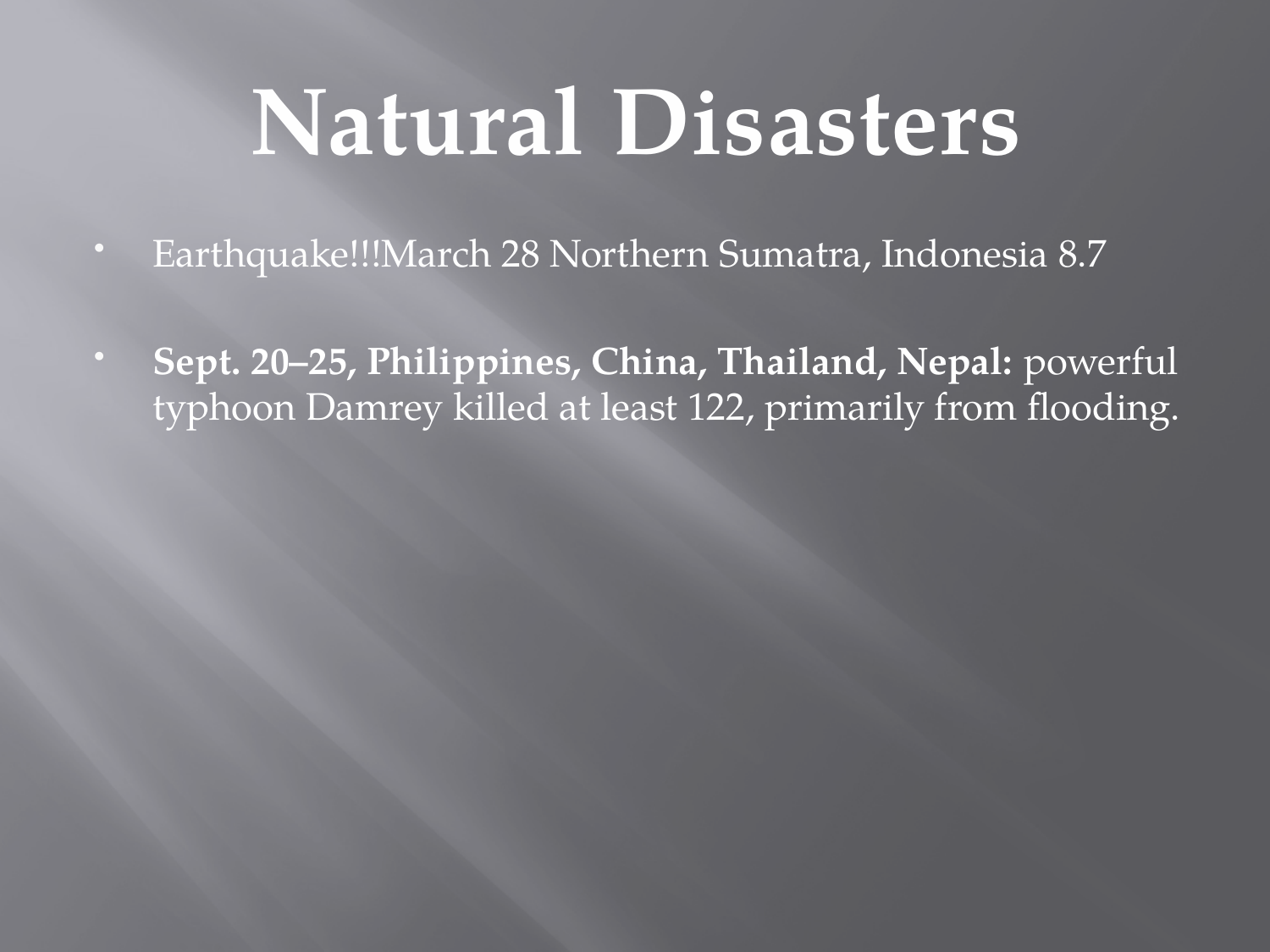

Natural Disasters
Earthquake!!!March 28 Northern Sumatra, Indonesia 8.7

Sept. 20–25, Philippines, China, Thailand, Nepal: powerful typhoon Damrey killed at least 122, primarily from flooding.